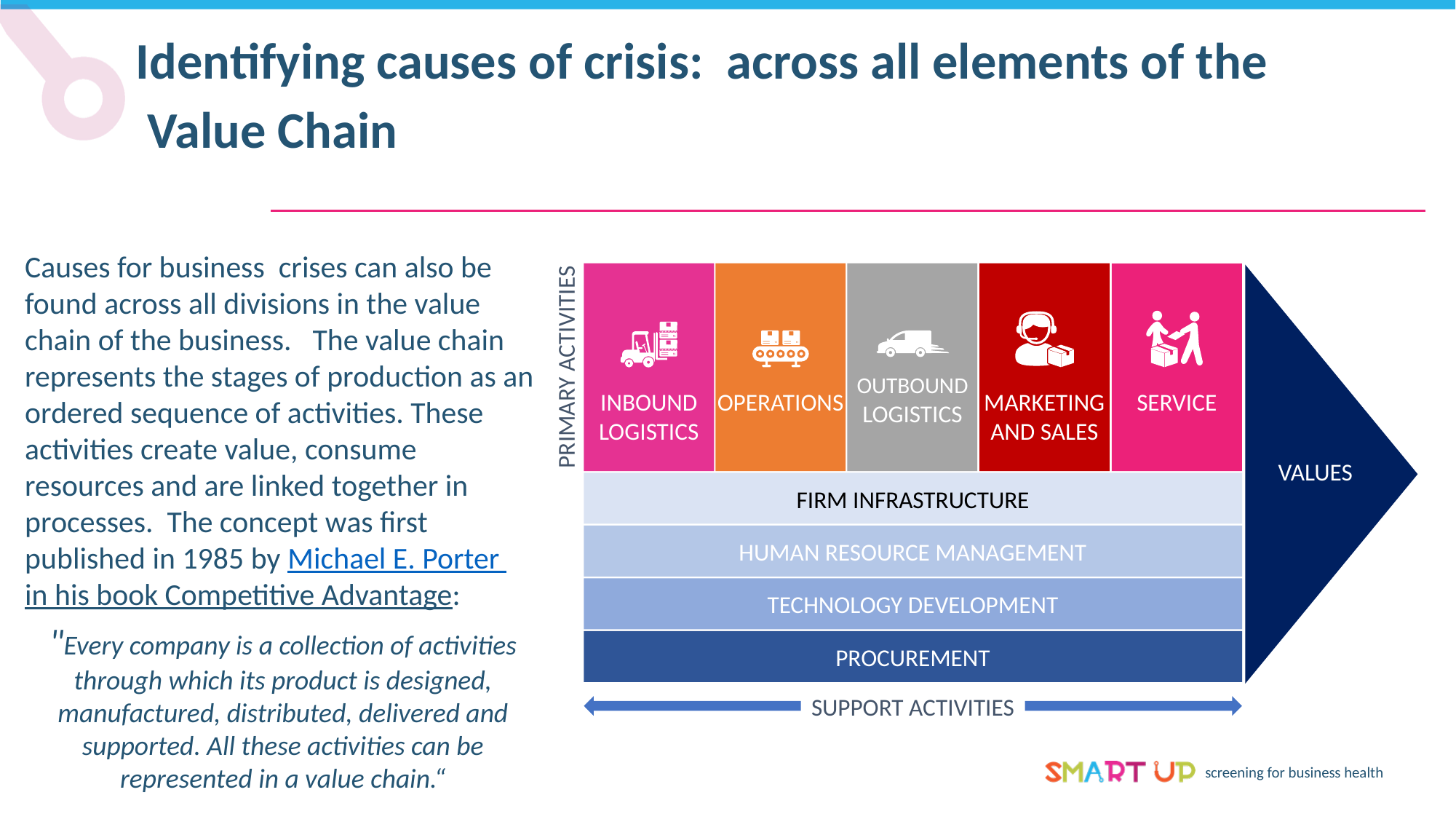

Identifying causes of crisis:  across all elements of the
 Value Chain
Causes for business  crises can also be found across all divisions in the value chain of the business.   The value chain represents the stages of production as an ordered sequence of activities. These activities create value, consume resources and are linked together in processes.  The concept was first published in 1985 by Michael E. Porter in his book Competitive Advantage:
"Every company is a collection of activities through which its product is designed, manufactured, distributed, delivered and supported. All these activities can be represented in a value chain.“

PRIMARY ACTIVITIES
OUTBOUND LOGISTICS
OPERATIONS
INBOUND
LOGISTICS
MARKETING
AND SALES
SERVICE

VALUES

FIRM INFRASTRUCTURE

HUMAN RESOURCE MANAGEMENT

TECHNOLOGY DEVELOPMENT

PROCUREMENT
SUPPORT ACTIVITIES